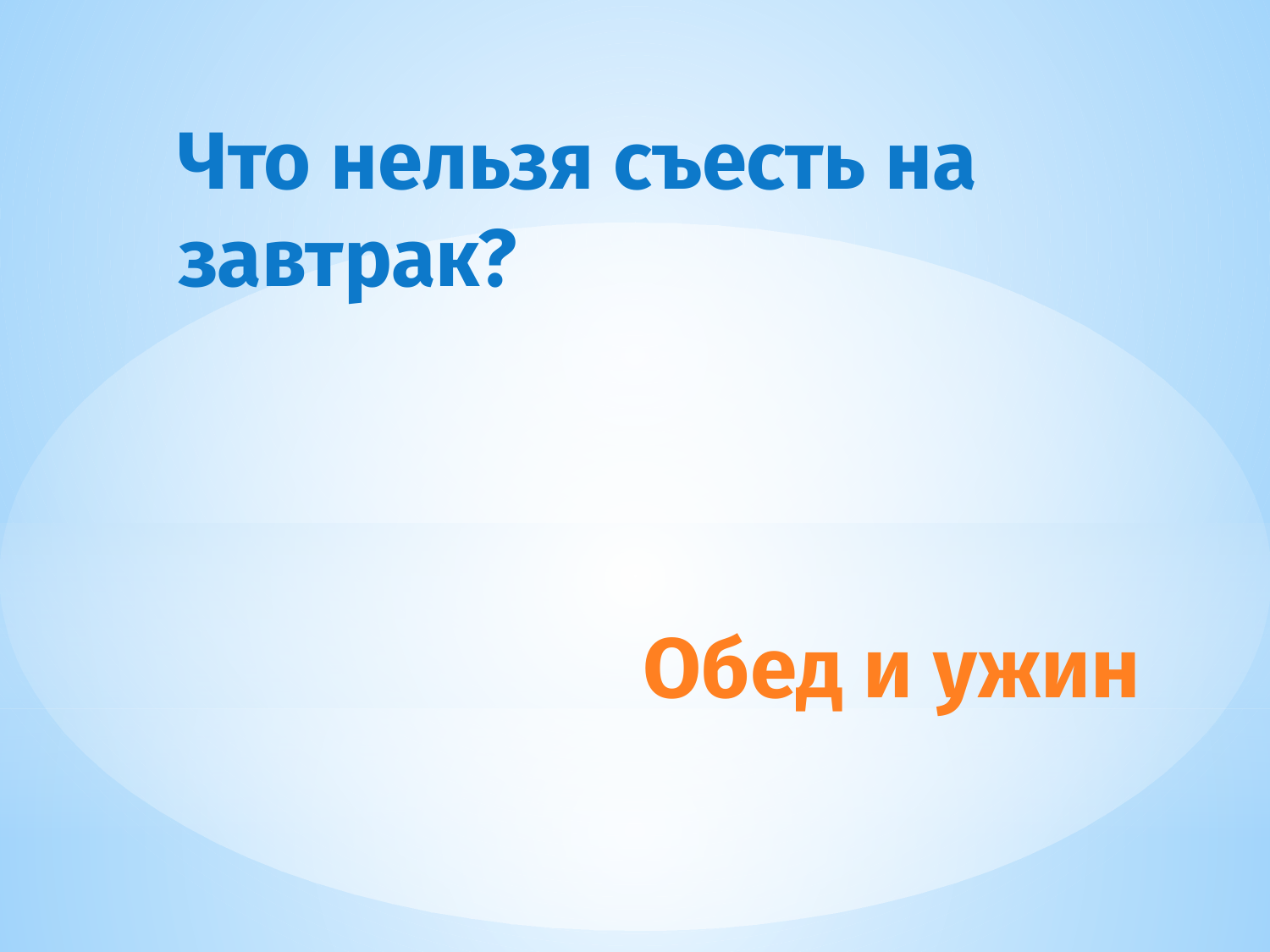

Что нельзя съесть на завтрак?
# Обед и ужин